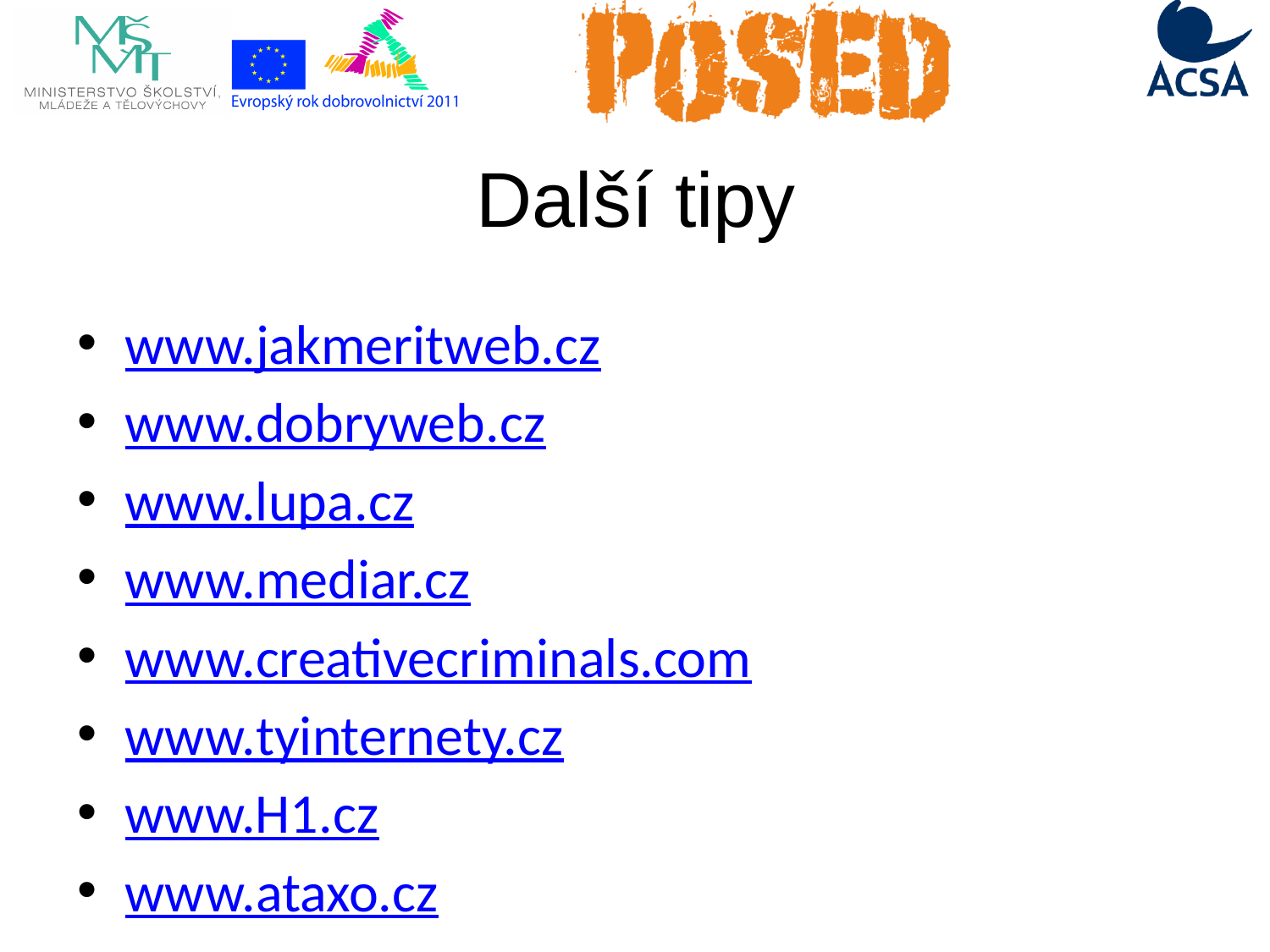

# Další tipy
www.jakmeritweb.cz
www.dobryweb.cz
www.lupa.cz
www.mediar.cz
www.creativecriminals.com
www.tyinternety.cz
www.H1.cz
www.ataxo.cz